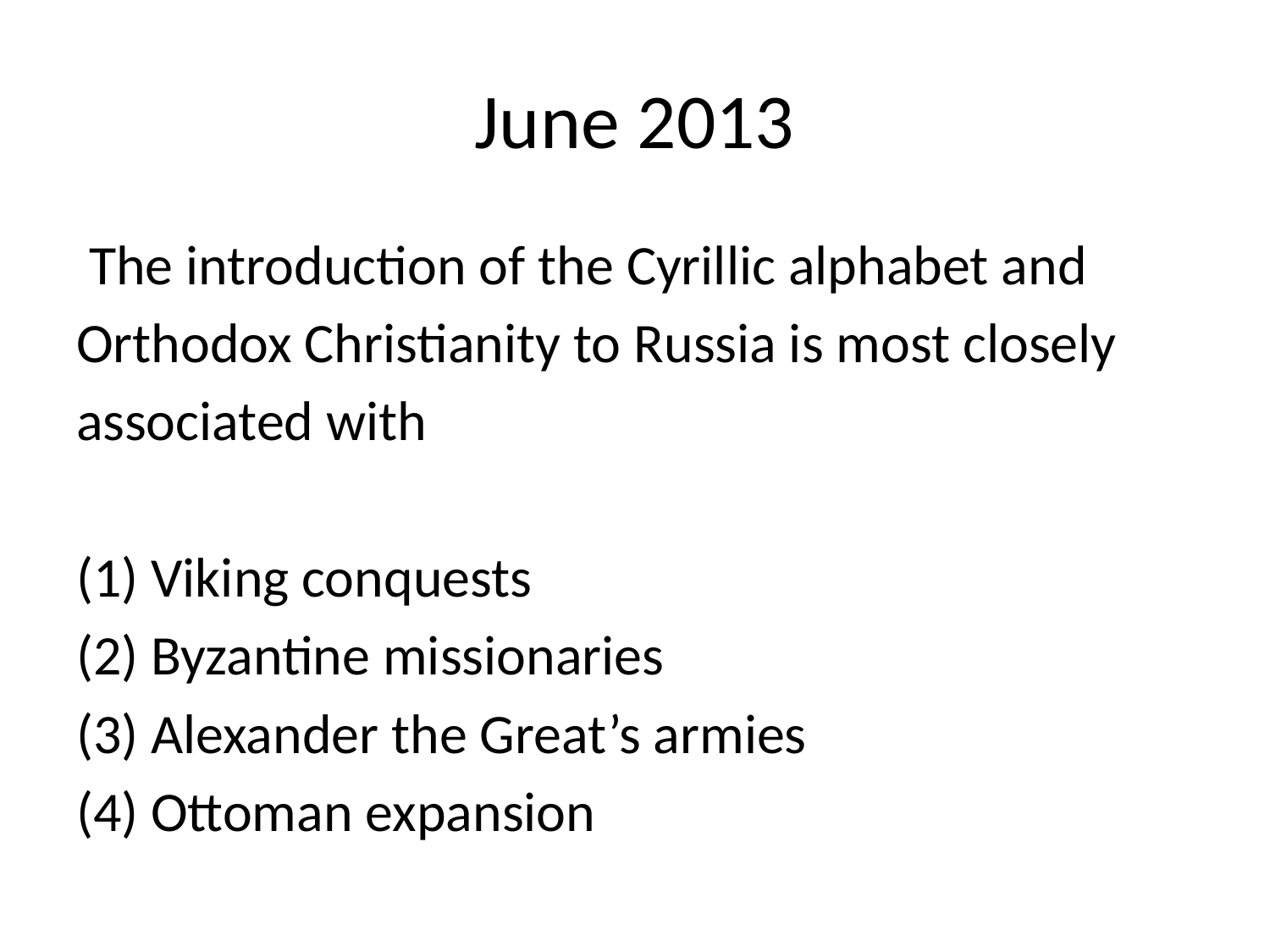

# June 2013
 The introduction of the Cyrillic alphabet and
Orthodox Christianity to Russia is most closely
associated with

(1) Viking conquests
(2) Byzantine missionaries
(3) Alexander the Great’s armies
(4) Ottoman expansion